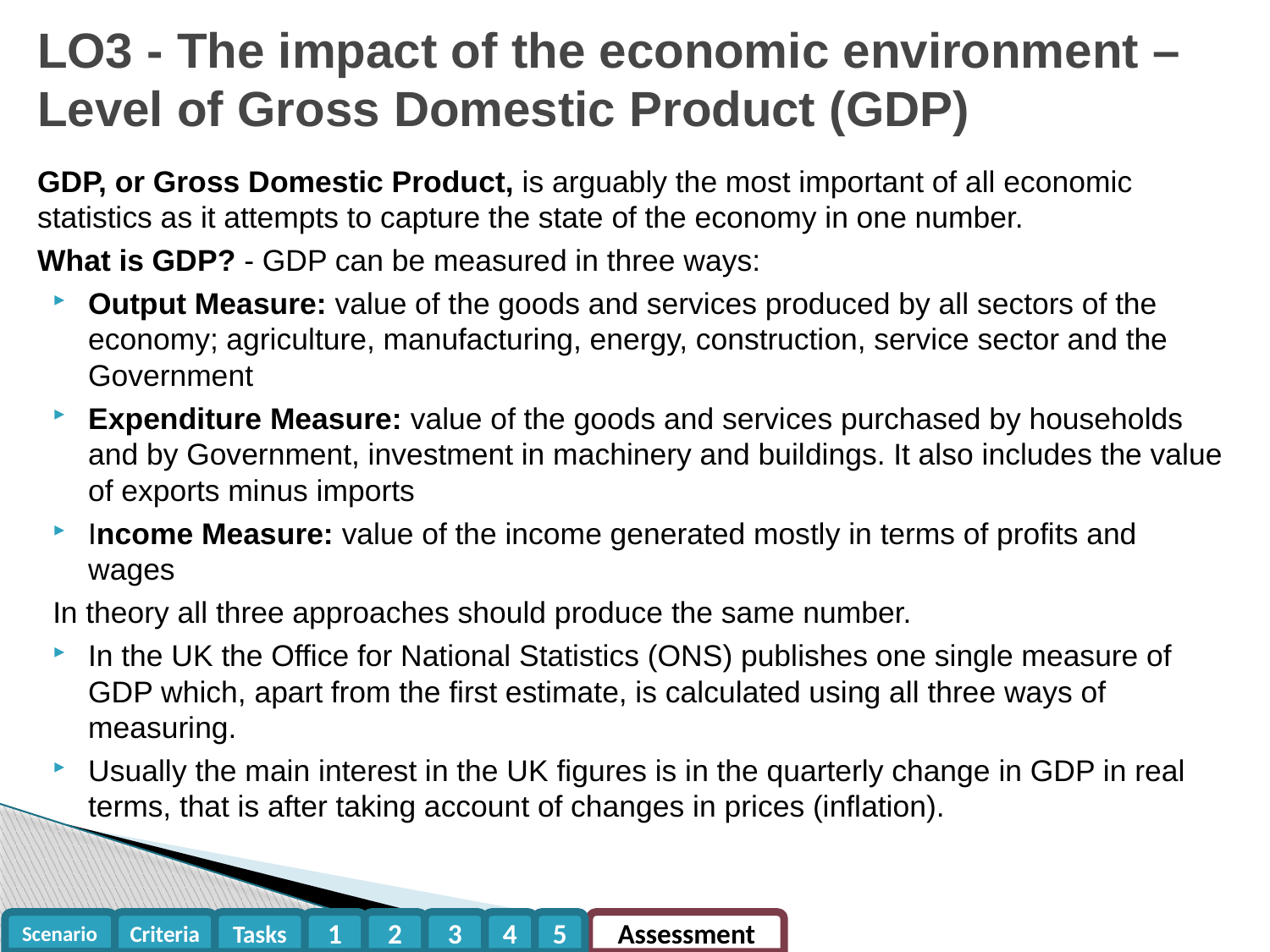

LO3 - The impact of the economic environment – Level of Gross Domestic Product (GDP)
GDP, or Gross Domestic Product, is arguably the most important of all economic statistics as it attempts to capture the state of the economy in one number.
What is GDP? - GDP can be measured in three ways:
Output Measure: value of the goods and services produced by all sectors of the economy; agriculture, manufacturing, energy, construction, service sector and the Government
Expenditure Measure: value of the goods and services purchased by households and by Government, investment in machinery and buildings. It also includes the value of exports minus imports
Income Measure: value of the income generated mostly in terms of profits and wages
In theory all three approaches should produce the same number.
In the UK the Office for National Statistics (ONS) publishes one single measure of GDP which, apart from the first estimate, is calculated using all three ways of measuring.
Usually the main interest in the UK figures is in the quarterly change in GDP in real terms, that is after taking account of changes in prices (inflation).